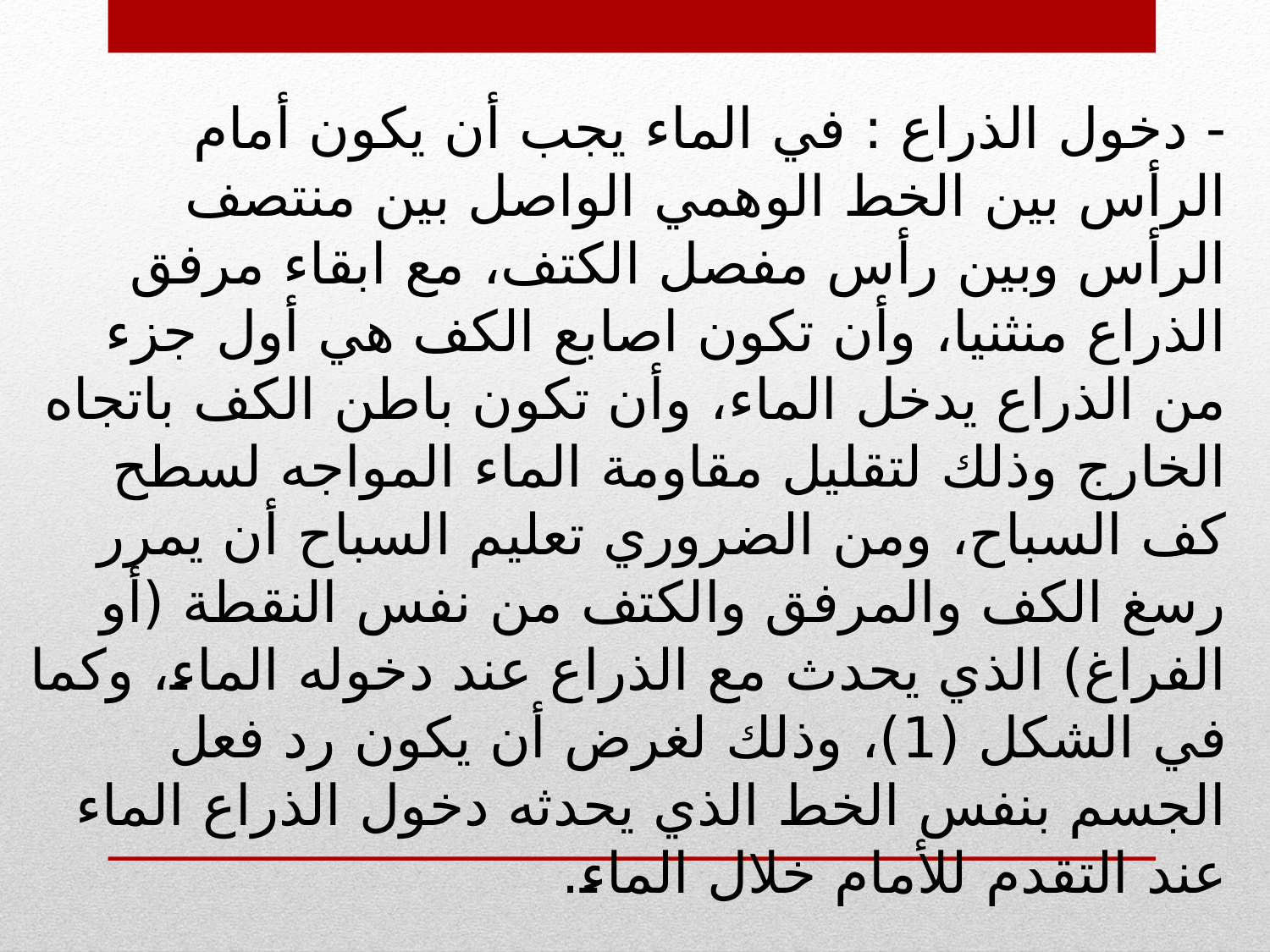

- دخول الذراع : في الماء يجب أن يكون أمام الرأس بين الخط الوهمي الواصل بين منتصف الرأس وبين رأس مفصل الكتف، مع ابقاء مرفق الذراع منثنيا، وأن تكون اصابع الكف هي أول جزء من الذراع يدخل الماء، وأن تكون باطن الكف باتجاه الخارج وذلك لتقليل مقاومة الماء المواجه لسطح كف السباح، ومن الضروري تعليم السباح أن يمرر رسغ الكف والمرفق والكتف من نفس النقطة (أو الفراغ) الذي يحدث مع الذراع عند دخوله الماء، وكما في الشكل (1)، وذلك لغرض أن يكون رد فعل الجسم بنفس الخط الذي يحدثه دخول الذراع الماء عند التقدم للأمام خلال الماء.